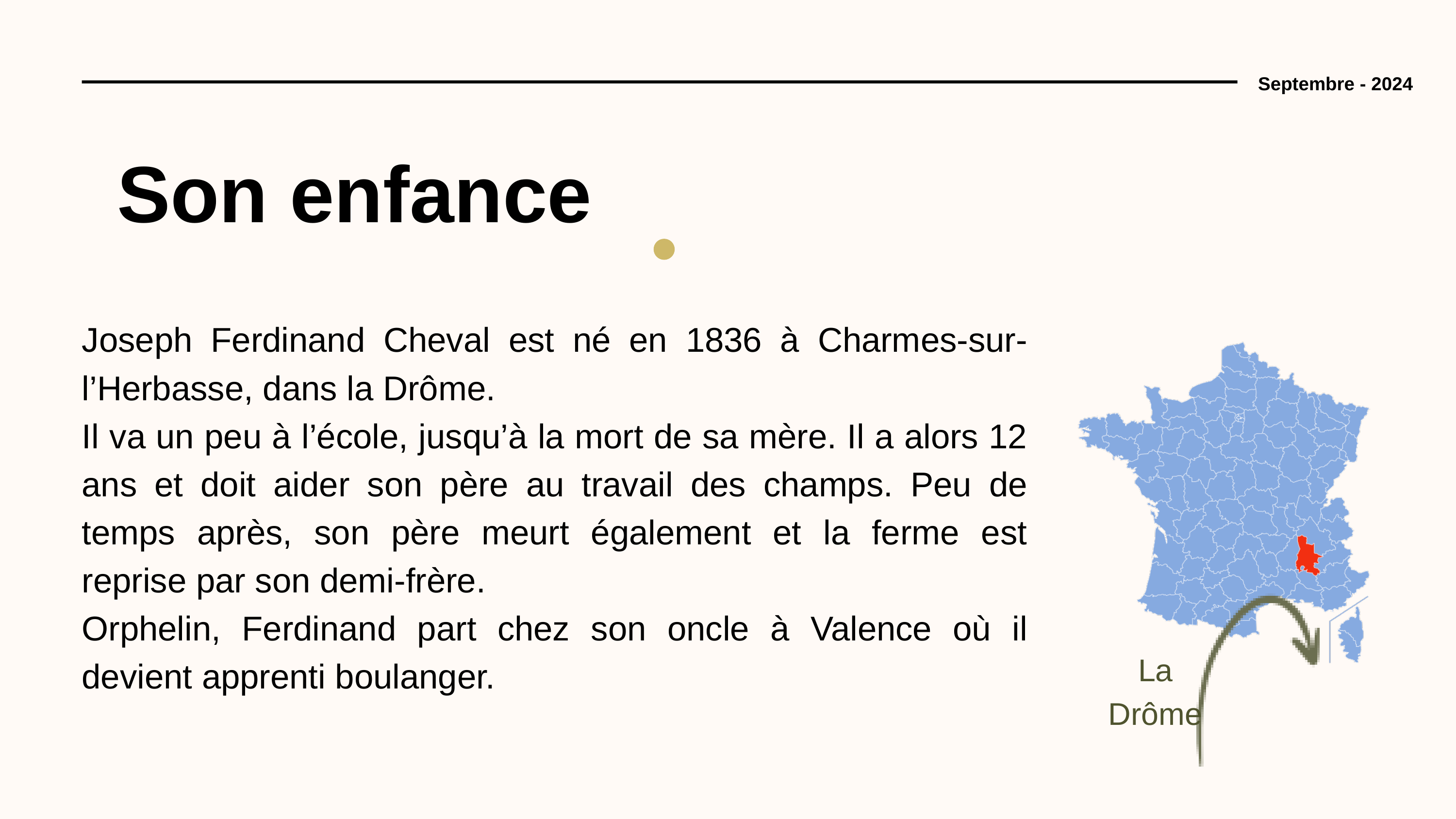

Septembre - 2024

Son enfance

Joseph Ferdinand Cheval est né en 1836 à Charmes-sur-l’Herbasse, dans la Drôme.
Il va un peu à l’école, jusqu’à la mort de sa mère. Il a alors 12 ans et doit aider son père au travail des champs. Peu de temps après, son père meurt également et la ferme est reprise par son demi-frère.
Orphelin, Ferdinand part chez son oncle à Valence où il devient apprenti boulanger.

La Drôme